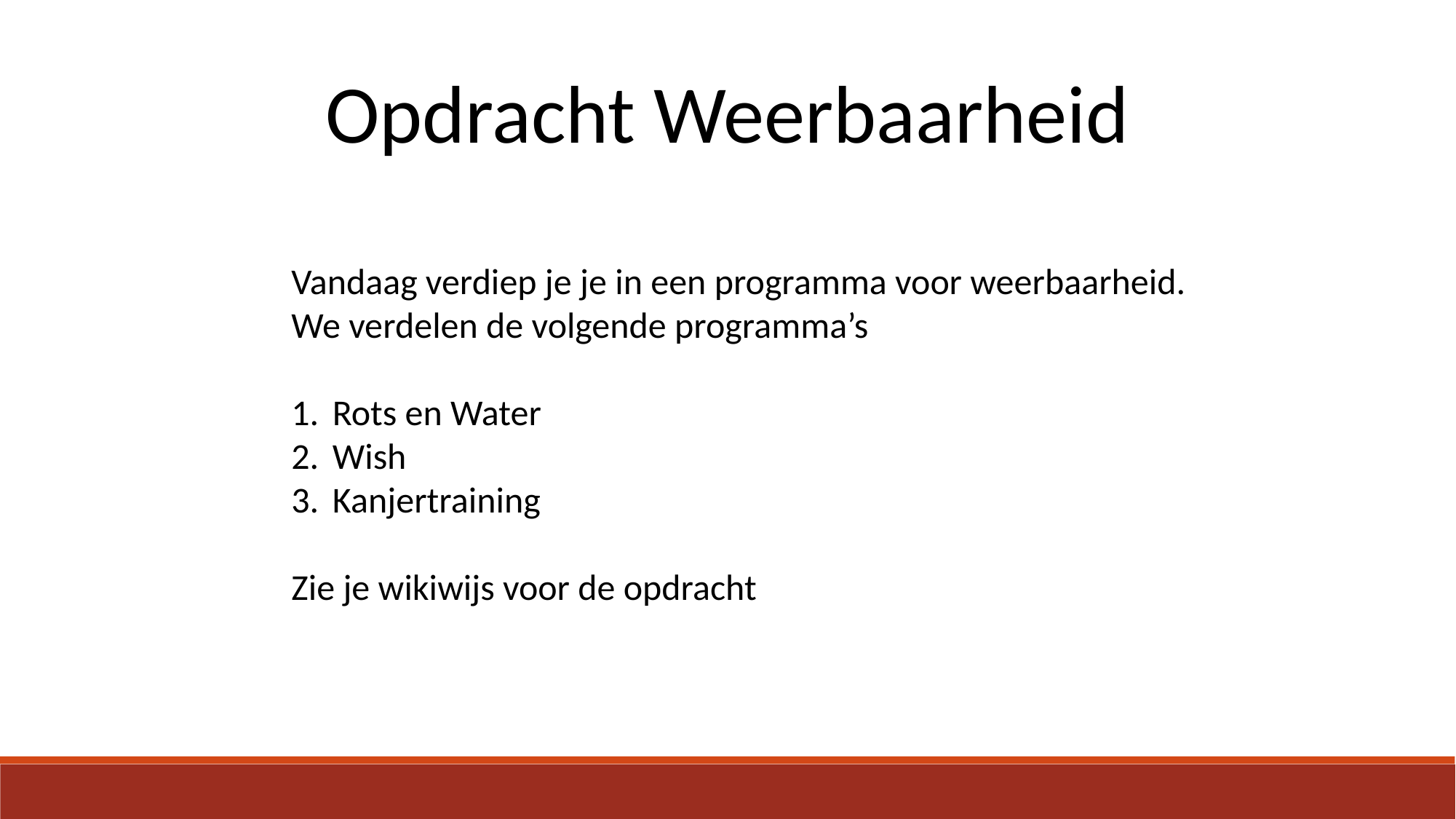

Opdracht Weerbaarheid
Vandaag verdiep je je in een programma voor weerbaarheid.
We verdelen de volgende programma’s

Rots en Water
Wish
Kanjertraining

Zie je wikiwijs voor de opdracht